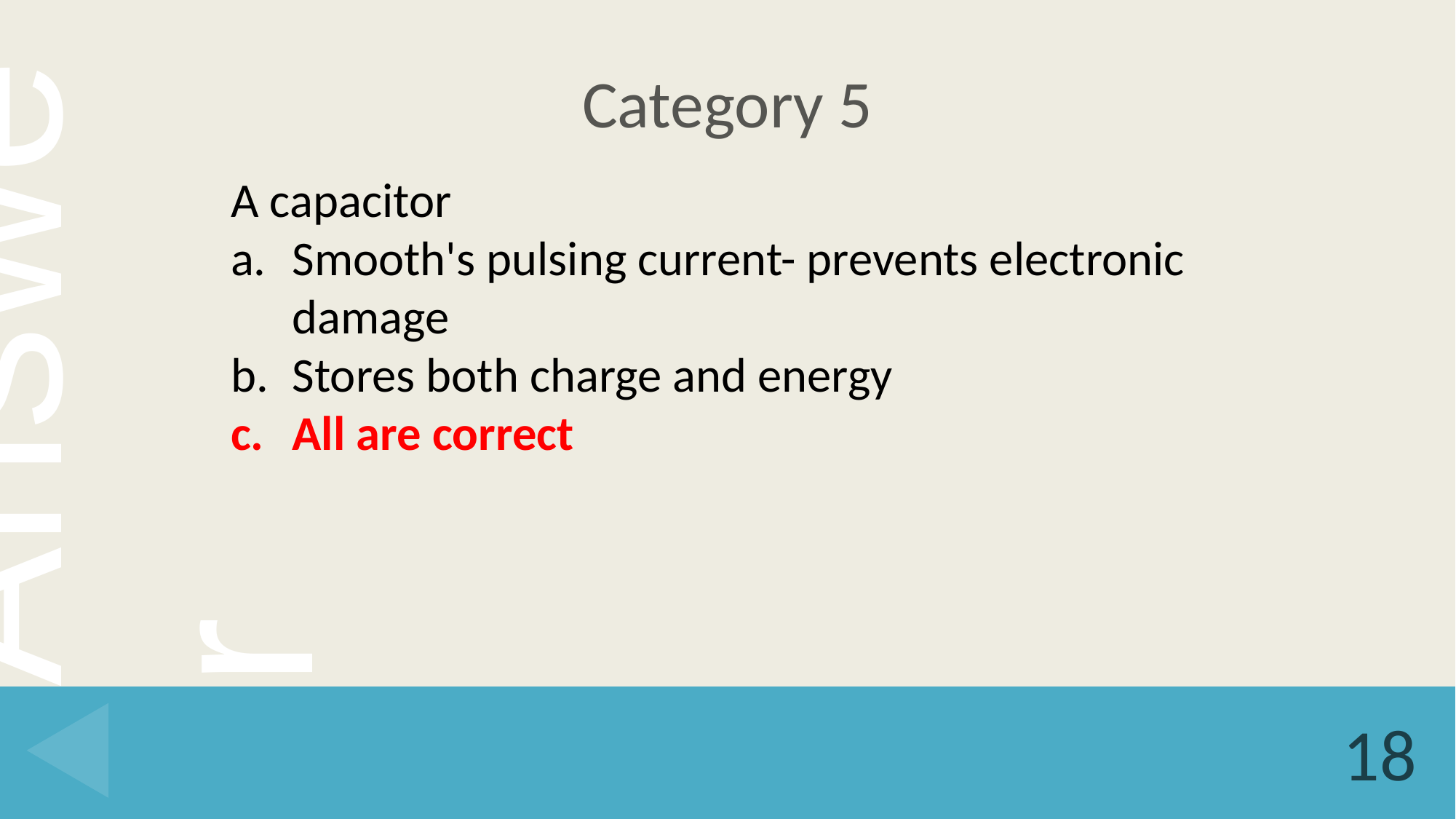

# Category 5
A capacitor
Smooth's pulsing current- prevents electronic damage
Stores both charge and energy
All are correct

18